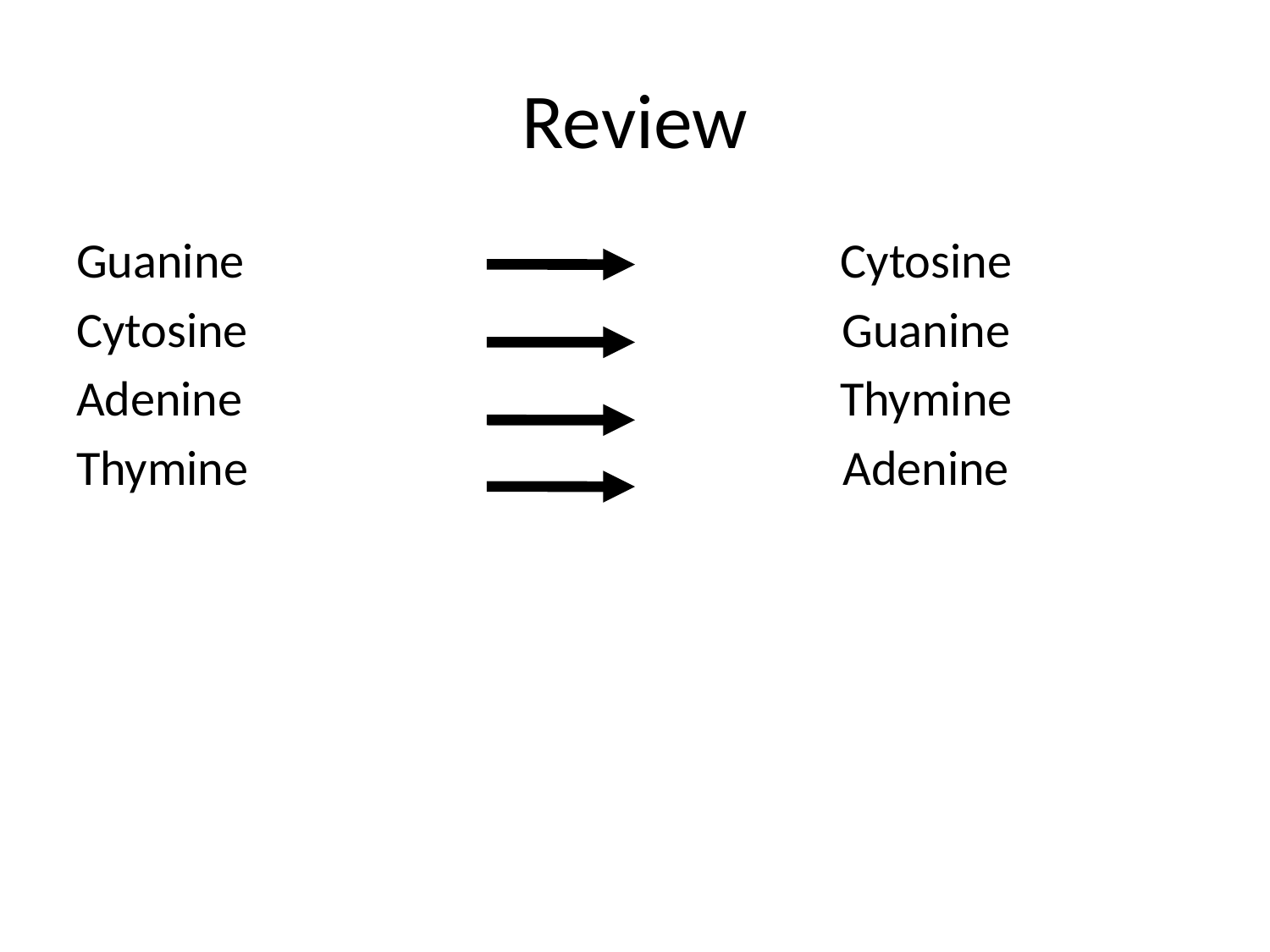

# Review
Guanine
Cytosine
Adenine
Thymine
Cytosine
Guanine
Thymine
Adenine